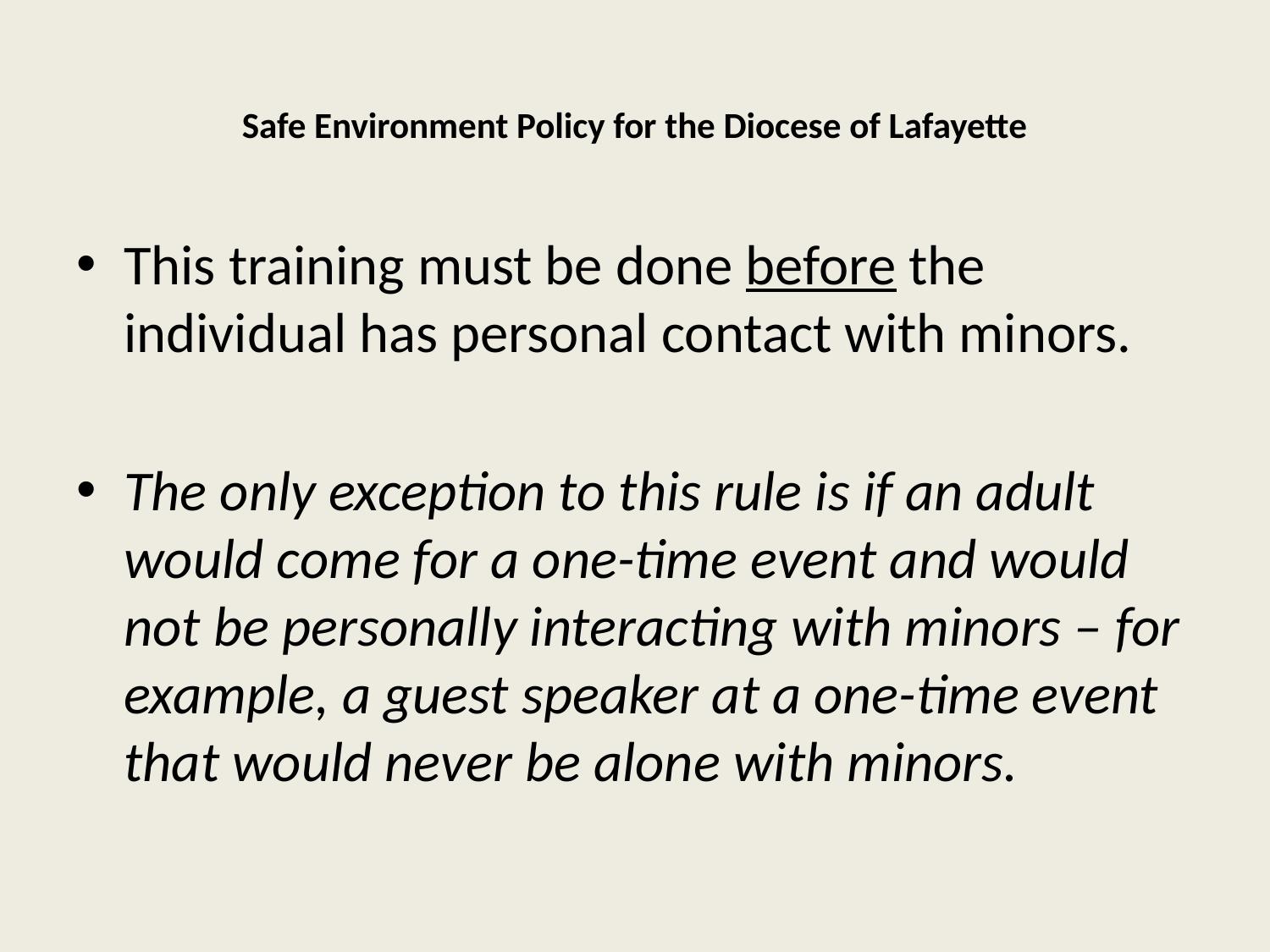

# Safe Environment Policy for the Diocese of Lafayette
This training must be done before the individual has personal contact with minors.

The only exception to this rule is if an adult would come for a one-time event and would not be personally interacting with minors – for example, a guest speaker at a one-time event that would never be alone with minors.